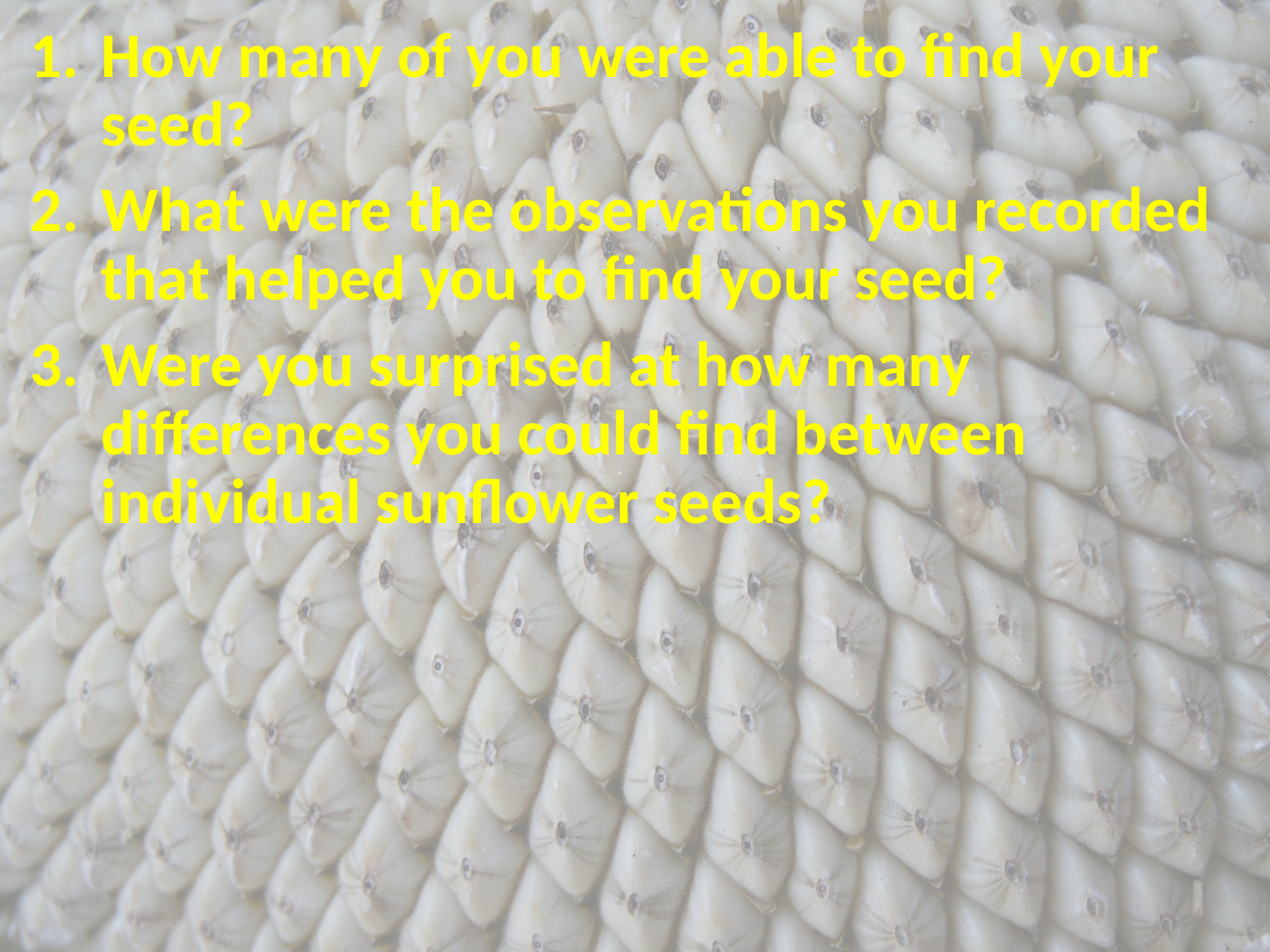

How many of you were able to find your seed?
What were the observations you recorded that helped you to find your seed?
Were you surprised at how many differences you could find between individual sunflower seeds?

#